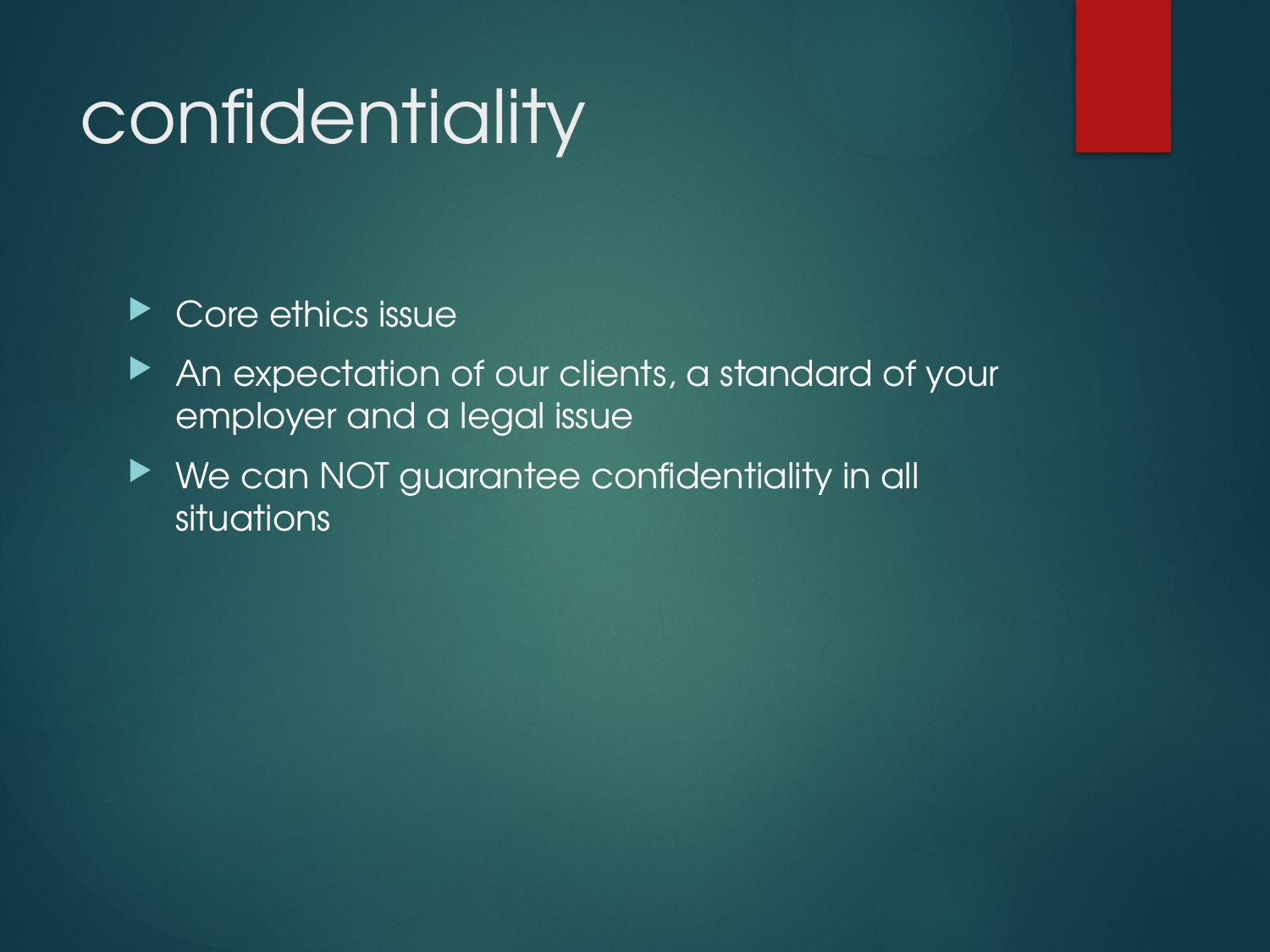

# confidentiality
Core ethics issue
An expectation of our clients, a standard of your employer and a legal issue
We can NOT guarantee confidentiality in all situations